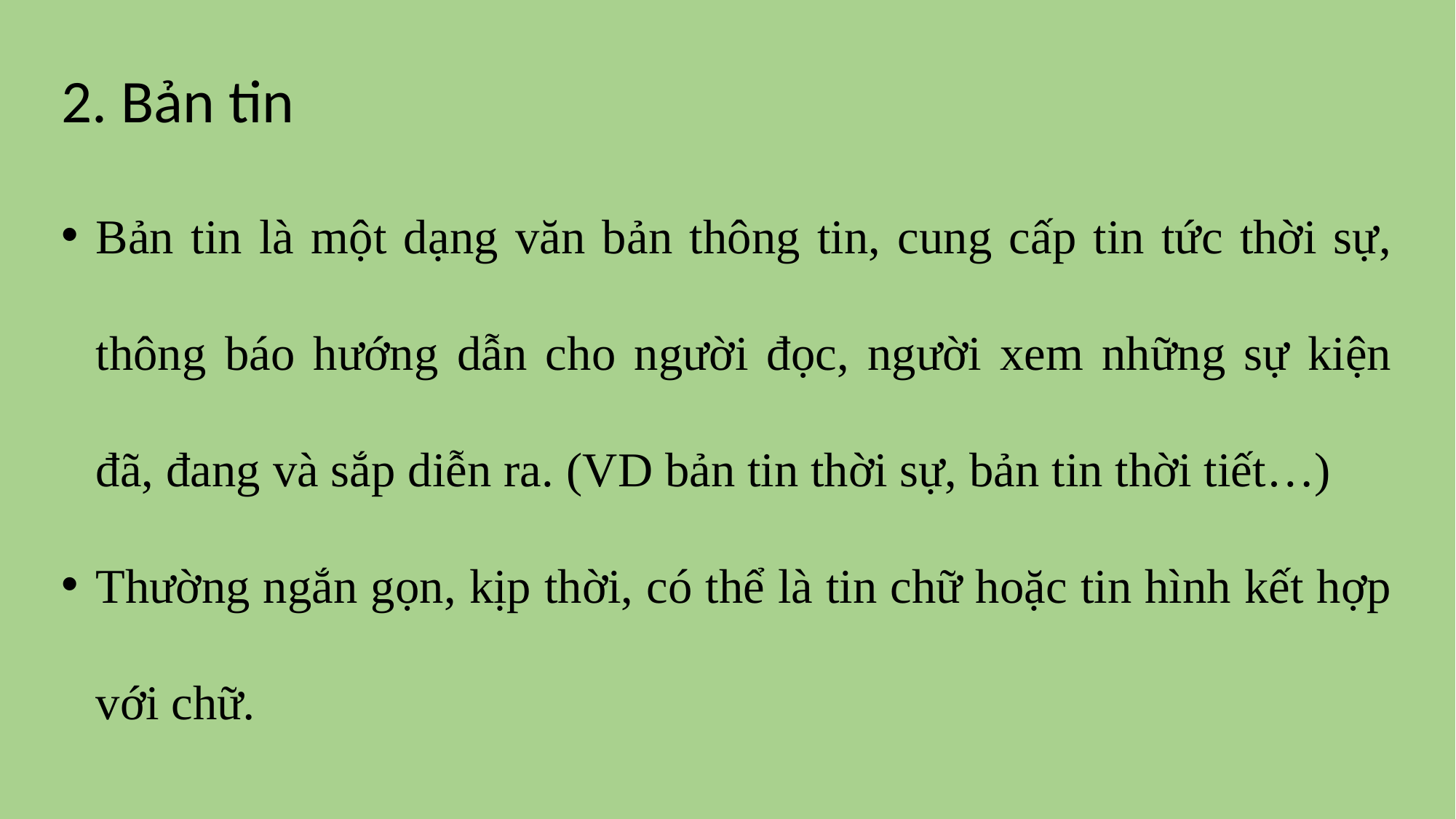

2. Bản tin
Bản tin là một dạng văn bản thông tin, cung cấp tin tức thời sự, thông báo hướng dẫn cho người đọc, người xem những sự kiện đã, đang và sắp diễn ra. (VD bản tin thời sự, bản tin thời tiết…)
Thường ngắn gọn, kịp thời, có thể là tin chữ hoặc tin hình kết hợp với chữ.